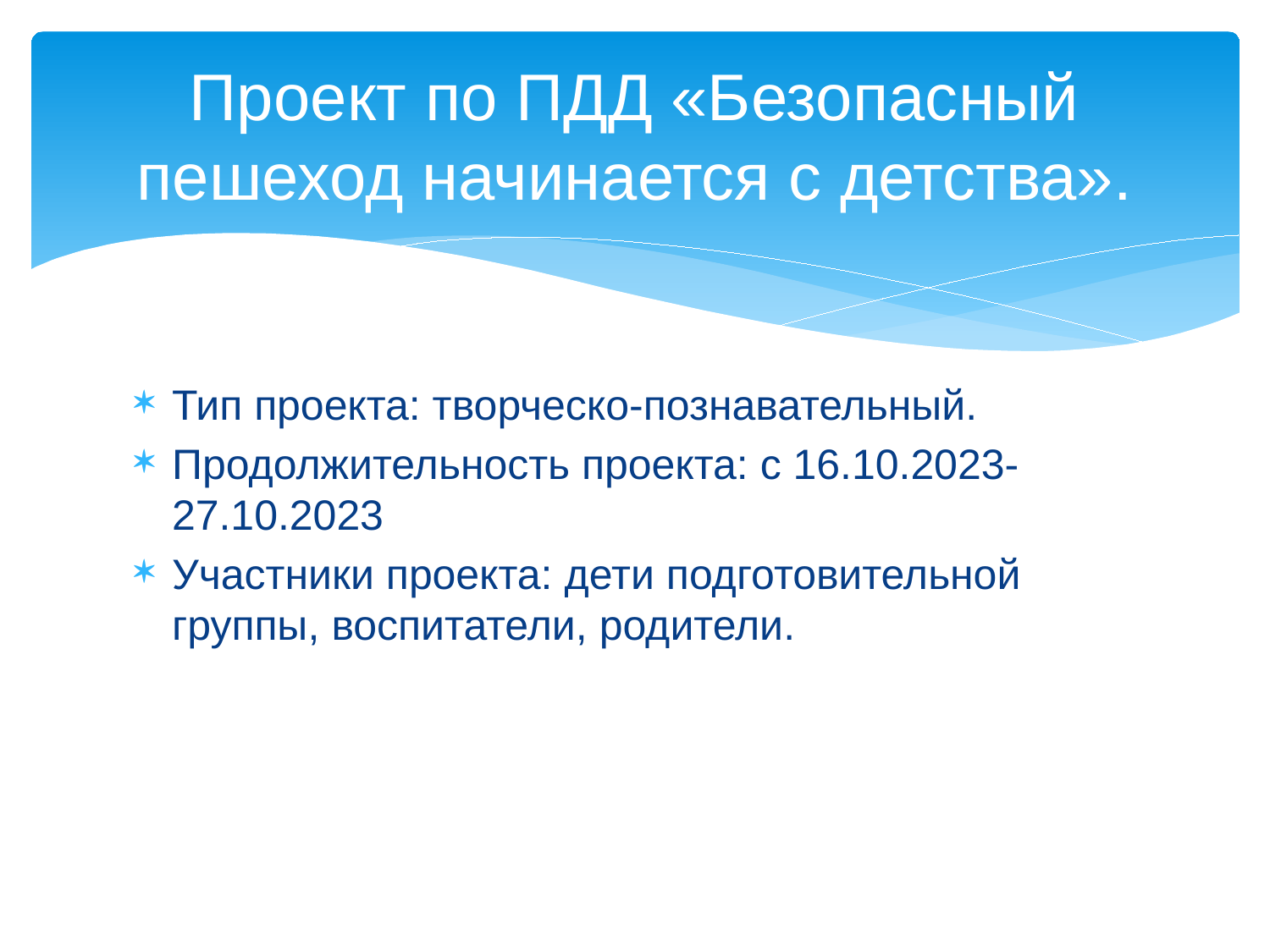

# Проект по ПДД «Безопасный пешеход начинается с детства».
Тип проекта: творческо-познавательный.
Продолжительность проекта: с 16.10.2023-27.10.2023
Участники проекта: дети подготовительной группы, воспитатели, родители.